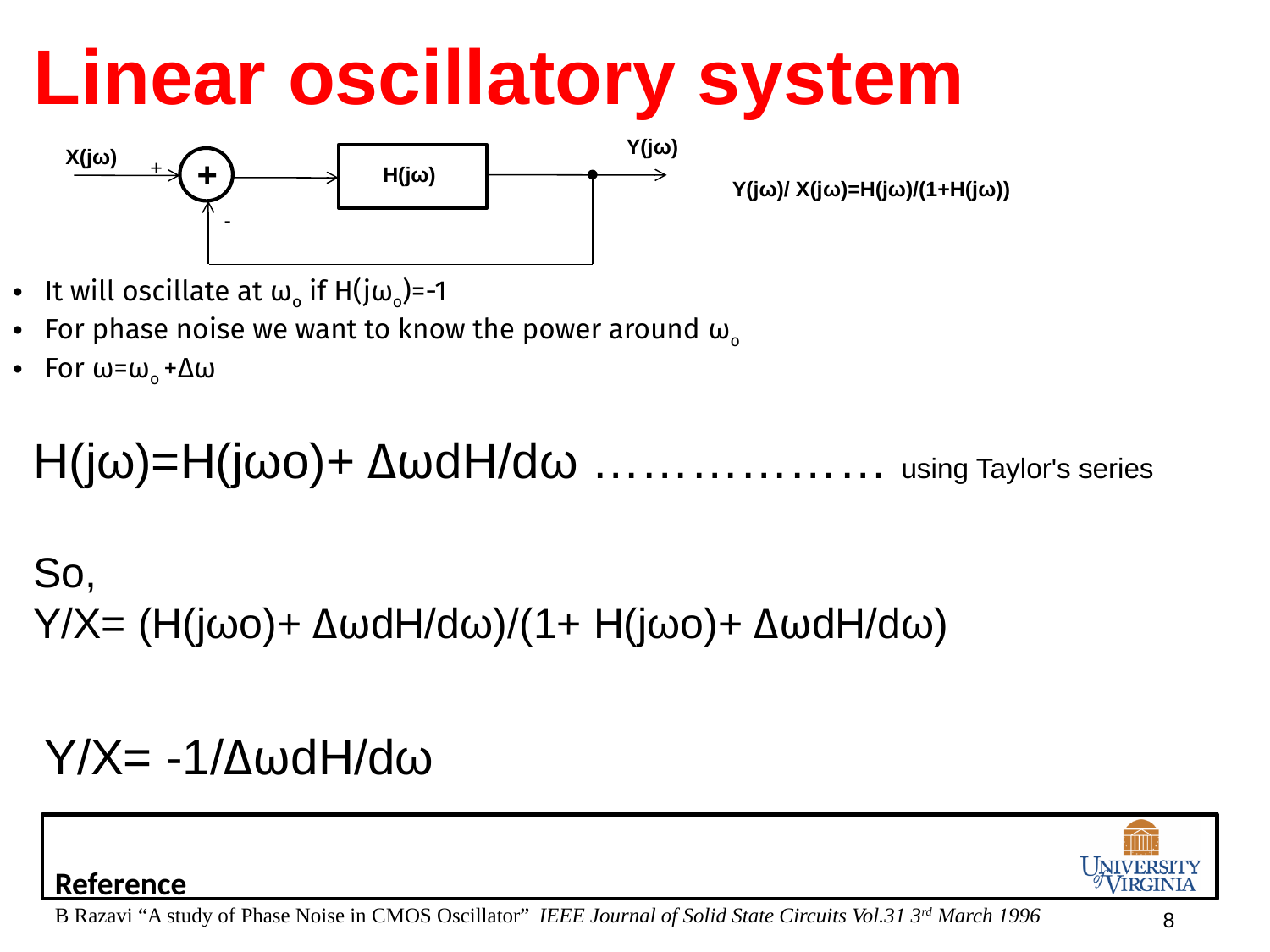

Linear oscillatory system
Y(jω)
X(jω)

+
+

H(jω)
Y(jω)/ X(jω)=H(jω)/(1+H(jω))

-
It will oscillate at ωo if H(jωo)=-1
For phase noise we want to know the power around ωo
For ω=ωo +Δω
H(jω)=H(jωo)+ ΔωdH/dω ……………… using Taylor's series

So,
Y/X= (H(jωo)+ ΔωdH/dω)/(1+ H(jωo)+ ΔωdH/dω)

Y/X= -1/ΔωdH/dω

Reference
B Razavi “A study of Phase Noise in CMOS Oscillator”  IEEE Journal of Solid State Circuits Vol.31 3rd March 1996